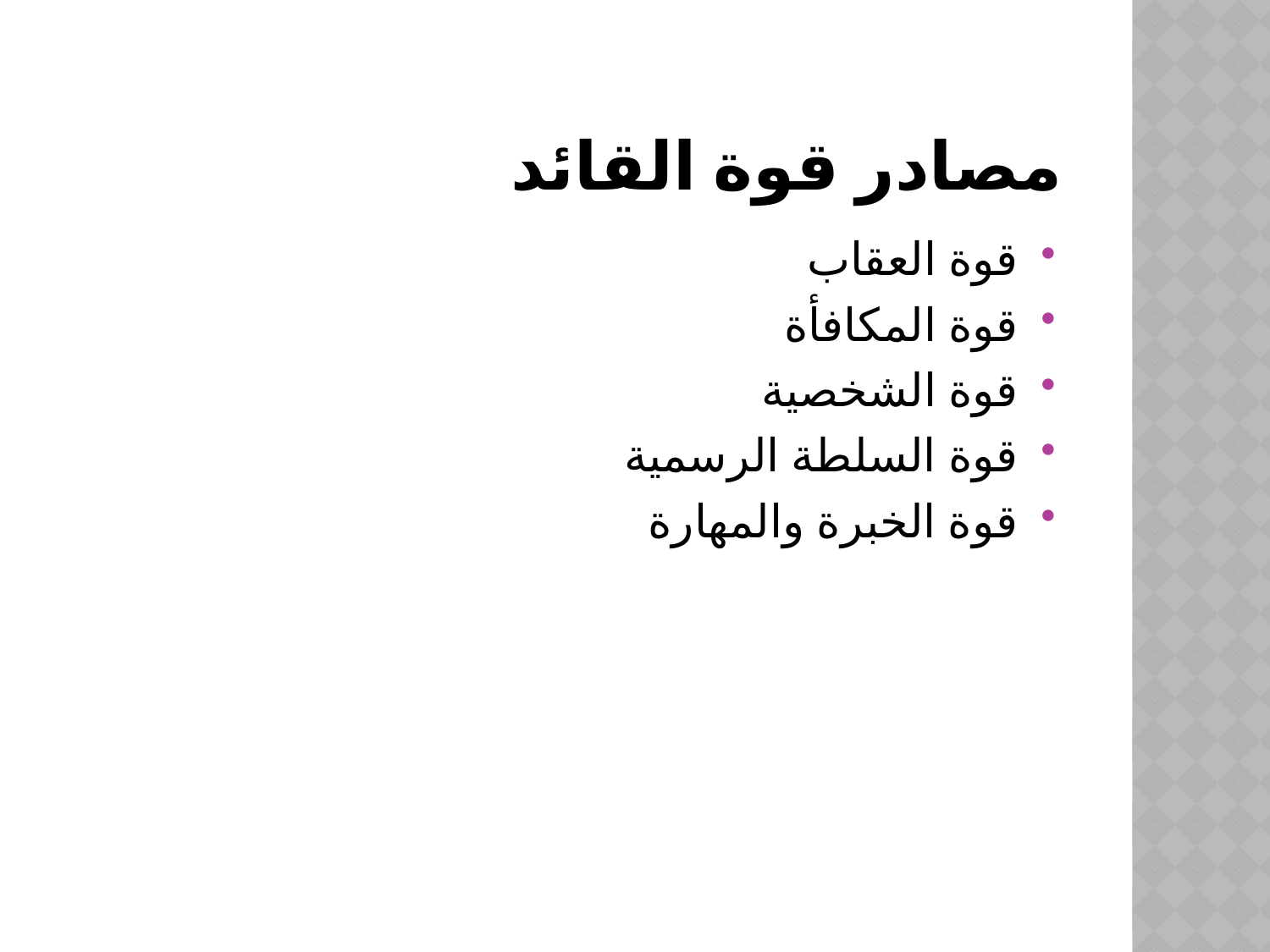

# مصادر قوة القائد
قوة العقاب
قوة المكافأة
قوة الشخصية
قوة السلطة الرسمية
قوة الخبرة والمهارة